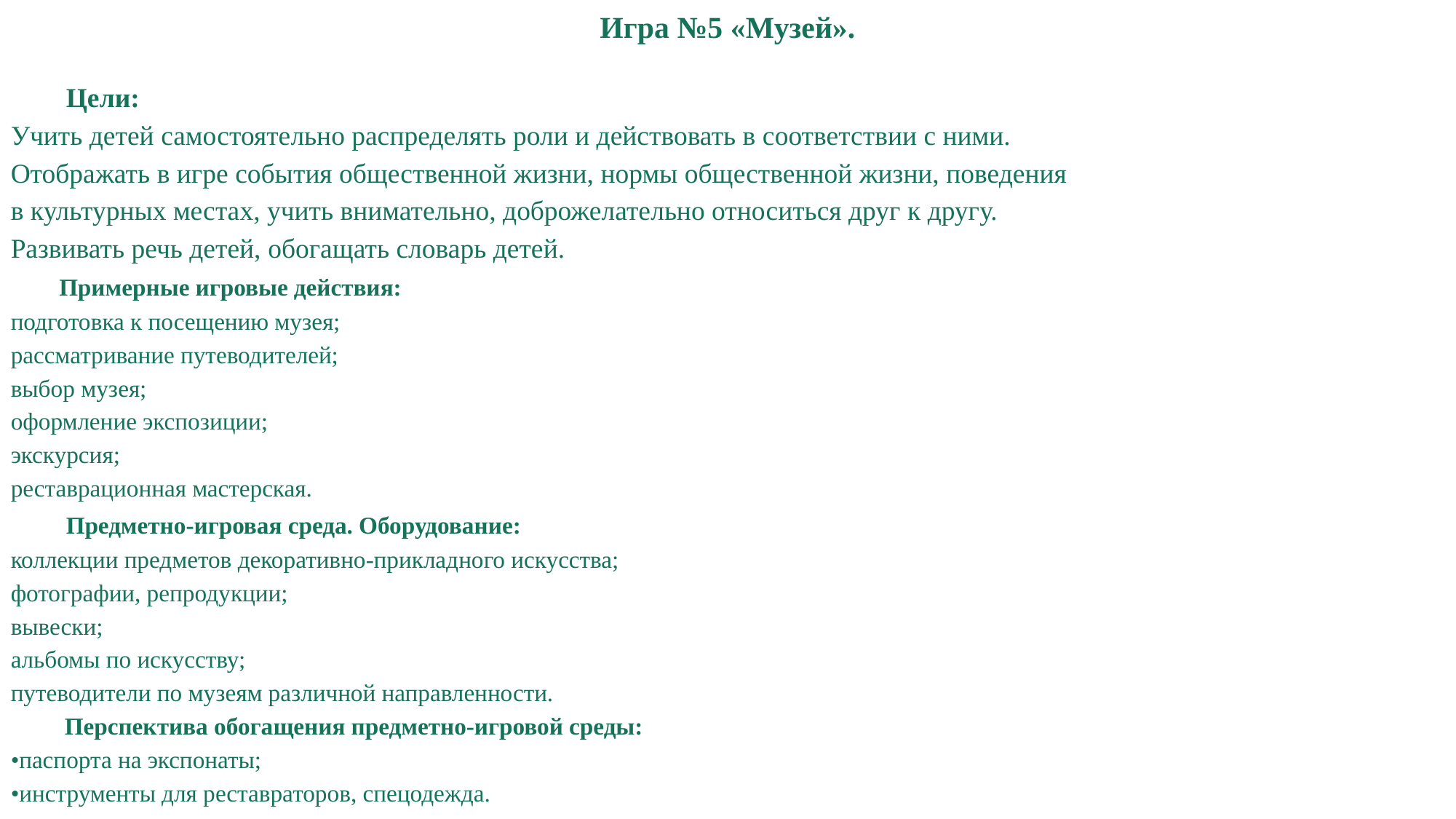

Игра №5 «Музей».

        Цели:
Учить детей самостоятельно распределять роли и действовать в соответствии с ними.
Отображать в игре события общественной жизни, нормы общественной жизни, поведения
в культурных местах, учить внимательно, доброжелательно относиться друг к другу.
Развивать речь детей, обогащать словарь детей.
       Примерные игровые действия:
подготовка к посещению музея;
рассматривание путеводителей;
выбор музея;
оформление экспозиции;
экскурсия;
реставрационная мастерская.
        Предметно-игровая среда. Оборудование:
коллекции предметов декоративно-прикладного искусства;
фотографии, репродукции;
вывески;
альбомы по искусству;
путеводители по музеям различной направленности.
         Перспектива обогащения предметно-игровой среды:
•паспорта на экспонаты;
•инструменты для реставраторов, спецодежда.